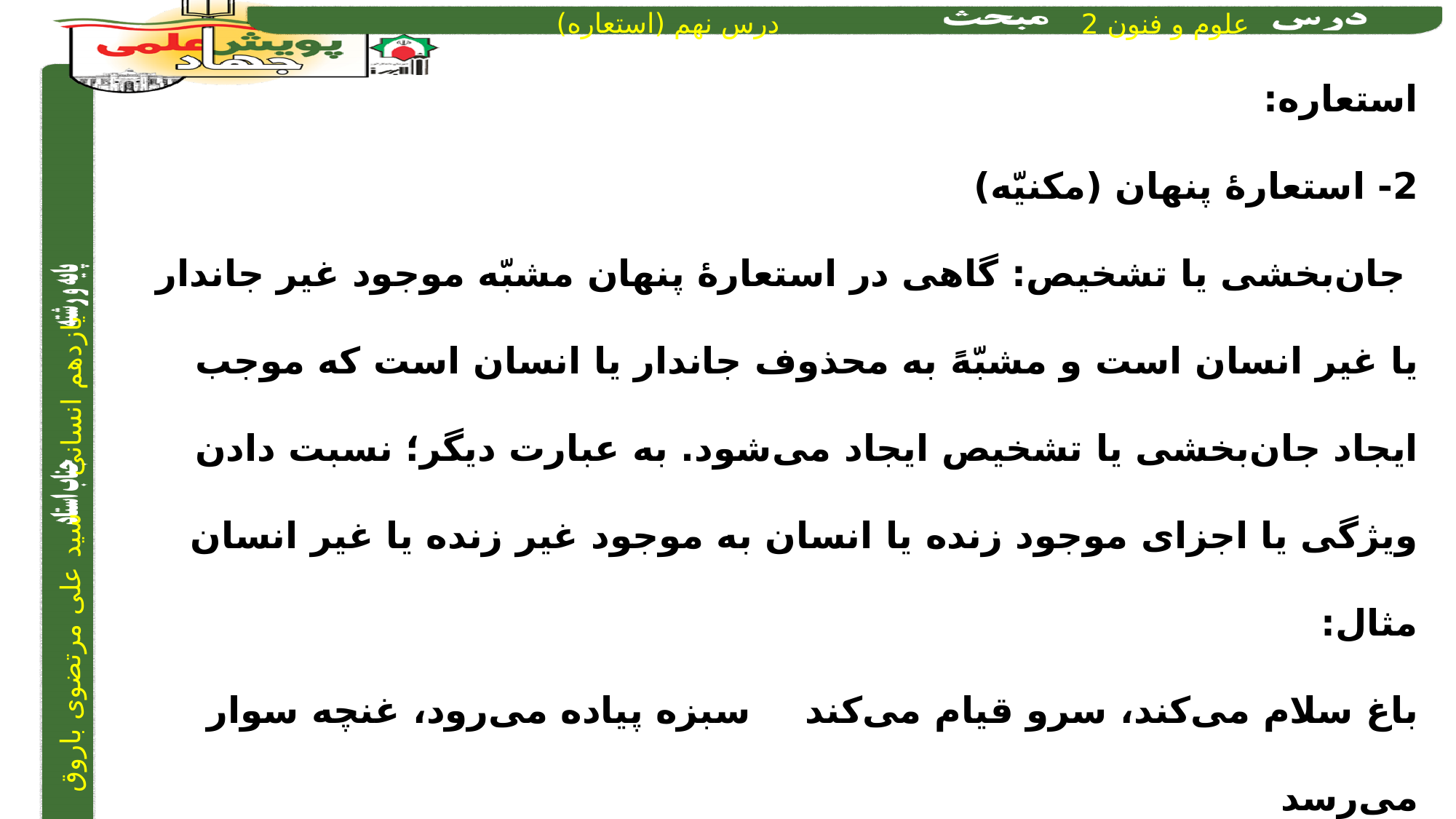

استعاره:
2- استعارۀ پنهان (مکنیّه)
 جان‌بخشی یا تشخیص: گاهی در استعارۀ پنهان مشبّه موجود غیر جاندار یا غیر انسان است و مشبّهً به محذوف جاندار یا انسان است که موجب ایجاد جان‌بخشی یا تشخیص ایجاد می‌شود. به عبارت دیگر؛ نسبت دادن ویژگی یا اجزای موجود زنده یا انسان به موجود غیر زنده یا غیر انسان
مثال:
باغ سلام می‌کند، سرو قیام می‌کند		 سبزه پیاده می‌رود، غنچه سوار می‌رسد
نفس باد صبا مشک‌فشان خواهد شد 	عالم پیر دگرباره جوان خواهد شد